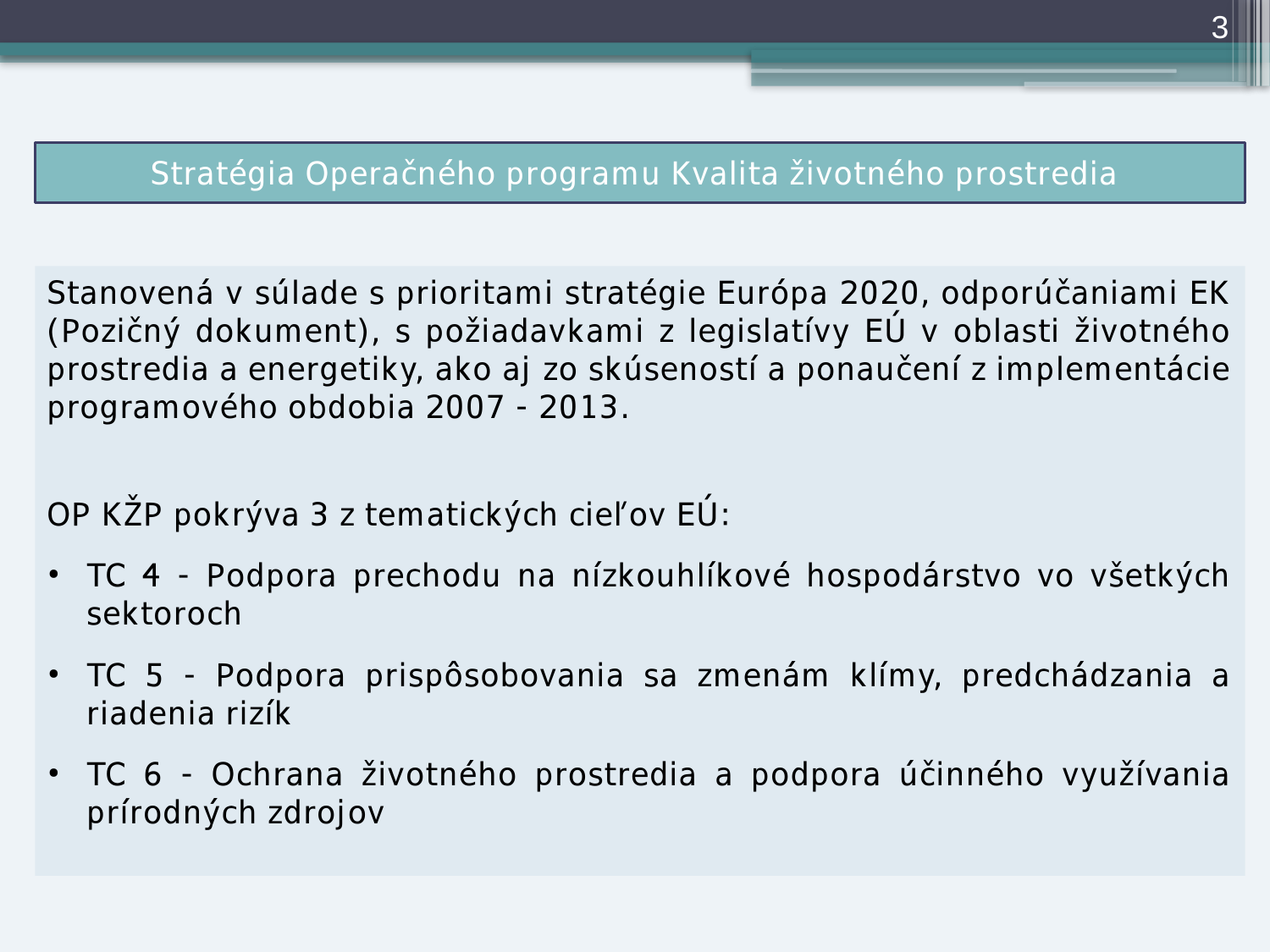

3
Stratégia Operačného programu Kvalita životného prostredia
Stanovená v súlade s prioritami stratégie Európa 2020, odporúčaniami EK (Pozičný dokument), s požiadavkami z legislatívy EÚ v oblasti životného prostredia a energetiky, ako aj zo skúseností a ponaučení z implementácie programového obdobia 2007 - 2013.

OP KŽP pokrýva 3 z tematických cieľov EÚ:
TC 4 - Podpora prechodu na nízkouhlíkové hospodárstvo vo všetkých sektoroch
TC 5 - Podpora prispôsobovania sa zmenám klímy, predchádzania a riadenia rizík
TC 6 - Ochrana životného prostredia a podpora účinného využívania prírodných zdrojov